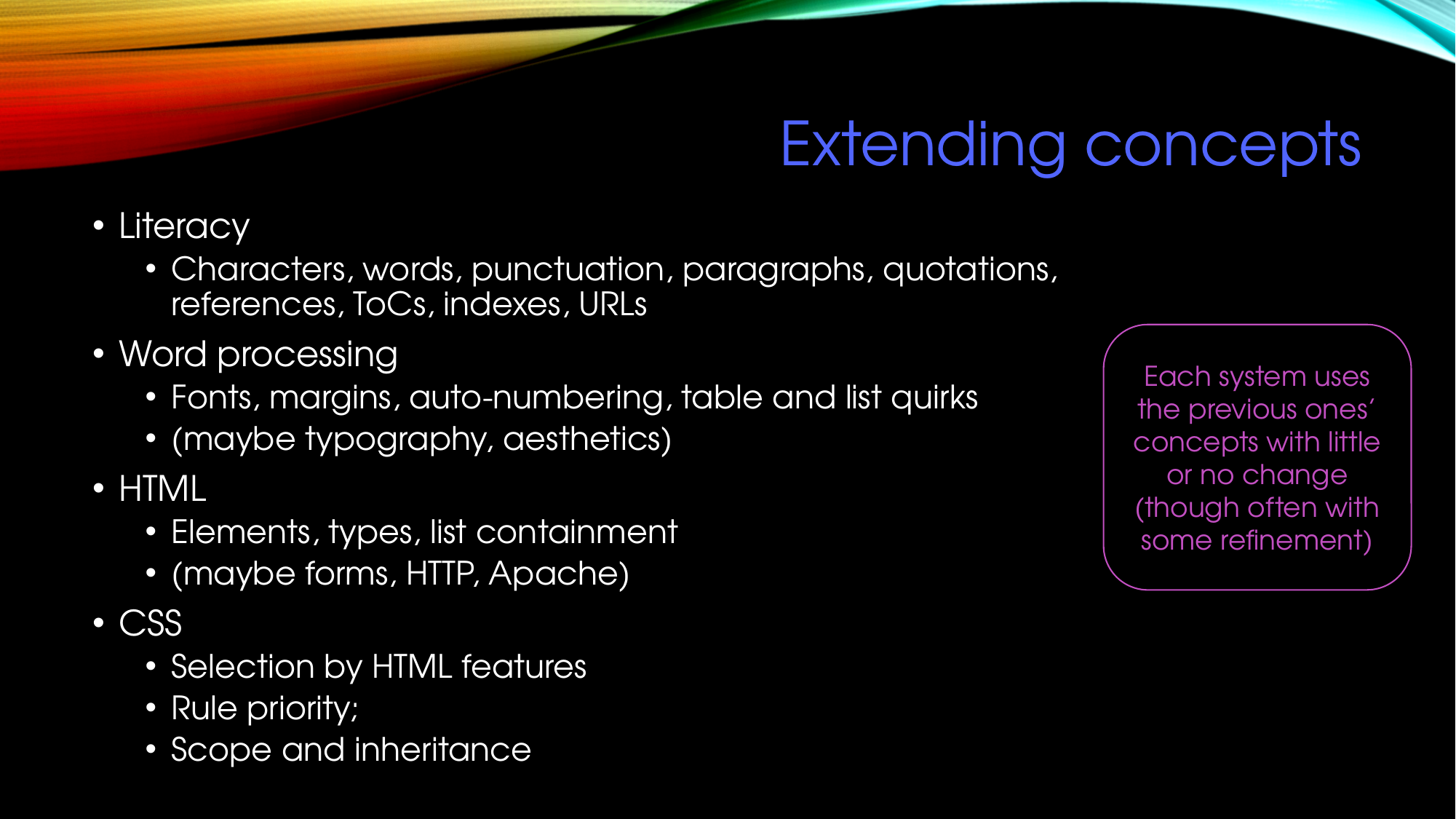

# Extending concepts
Literacy
Characters, words, punctuation, paragraphs, quotations,
references, ToCs, indexes, URLs
Word processing
Fonts, margins, auto-numbering, table and list quirks
(maybe typography, aesthetics)
HTML
Elements, types, list containment
(maybe forms, HTTP, Apache)
CSS
Selection by HTML features
Rule priority;
Scope and inheritance
Each system uses the previous ones’ concepts with little or no change (though often with some refinement)